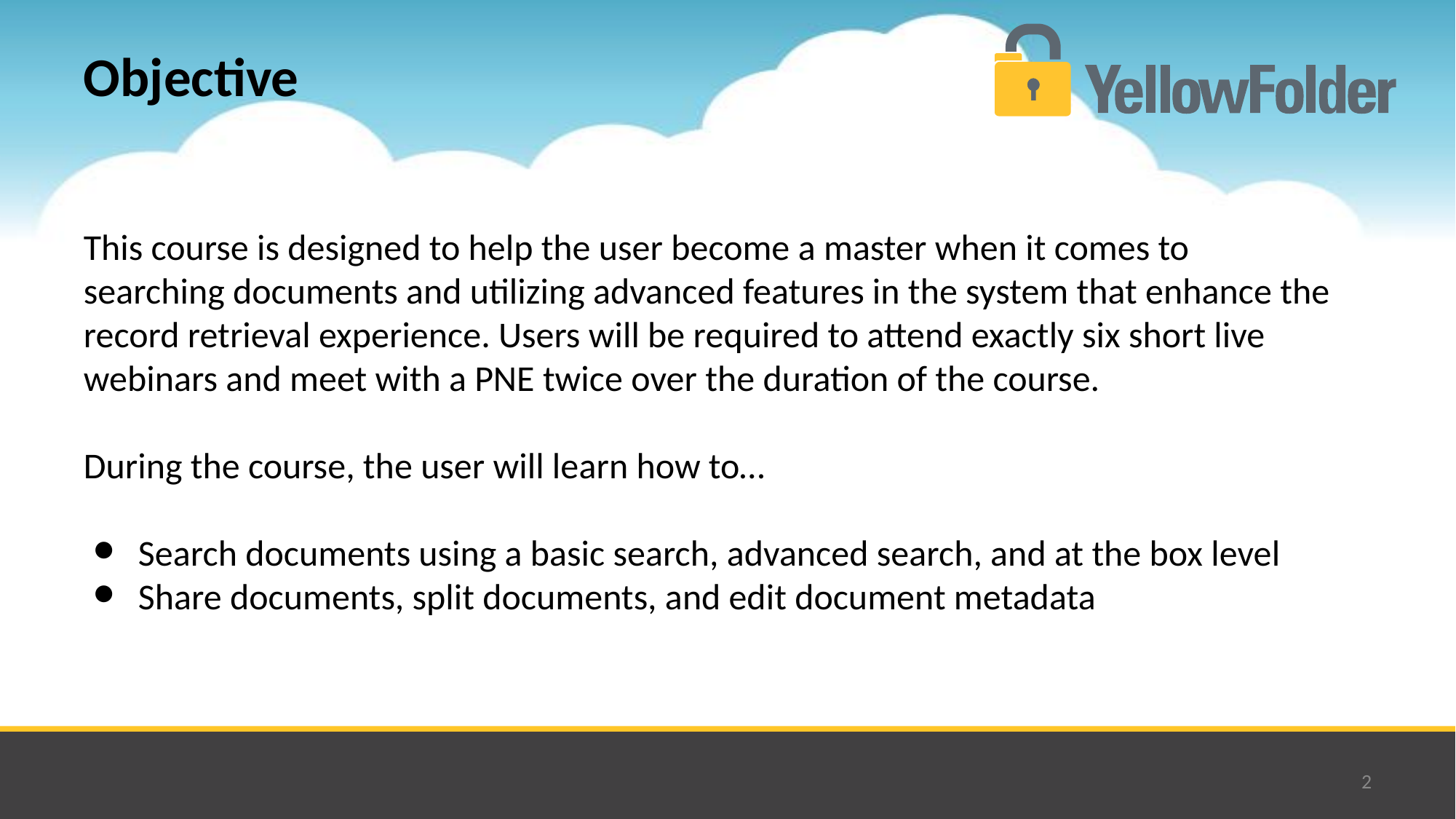

Objective
# This course is designed to help the user become a master when it comes to searching documents and utilizing advanced features in the system that enhance the record retrieval experience. Users will be required to attend exactly six short live webinars and meet with a PNE twice over the duration of the course.

During the course, the user will learn how to…

Search documents using a basic search, advanced search, and at the box level
Share documents, split documents, and edit document metadata
2